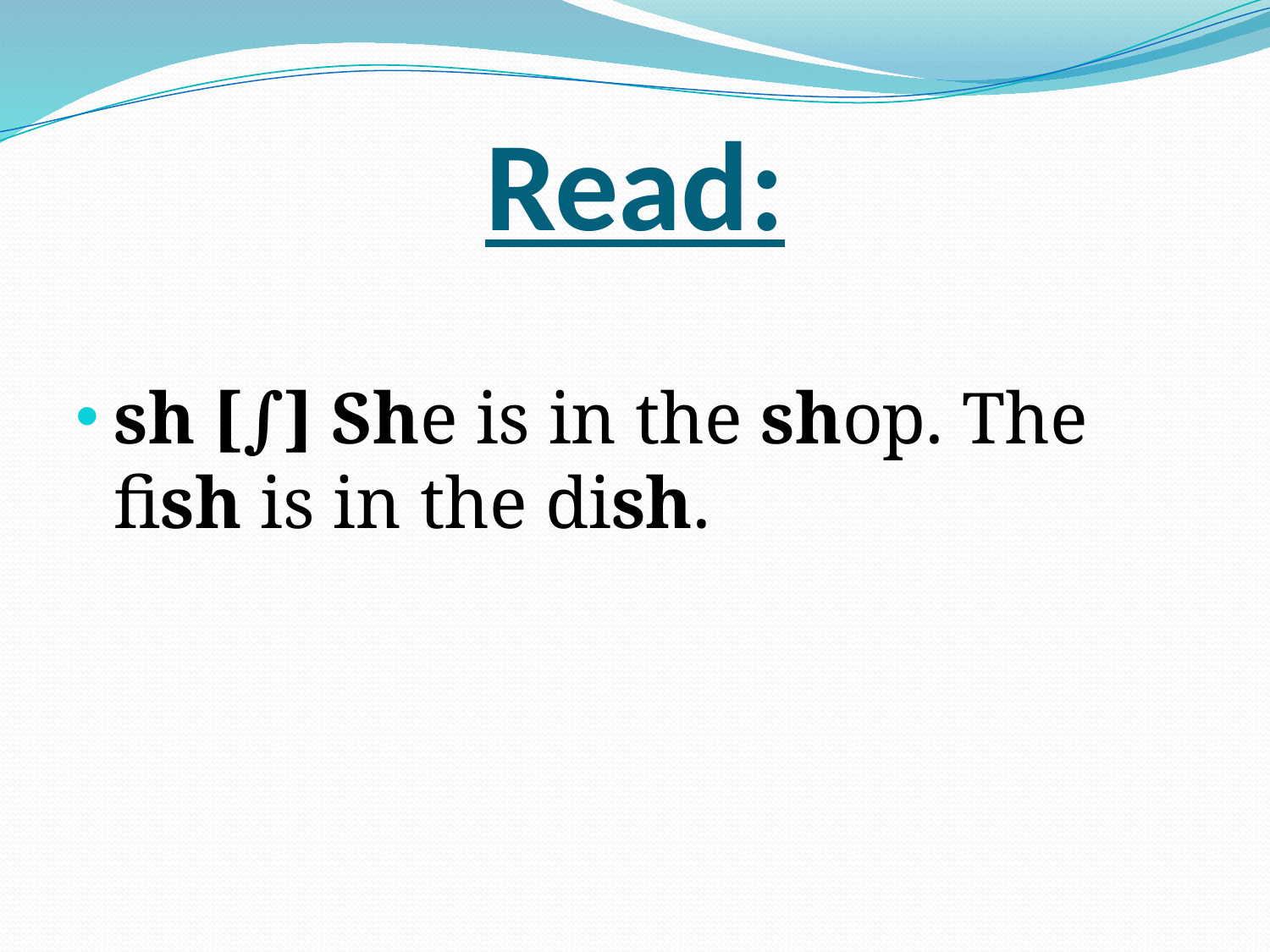

# Read:

sh [∫] She is in the shop. The fish is in the dish.